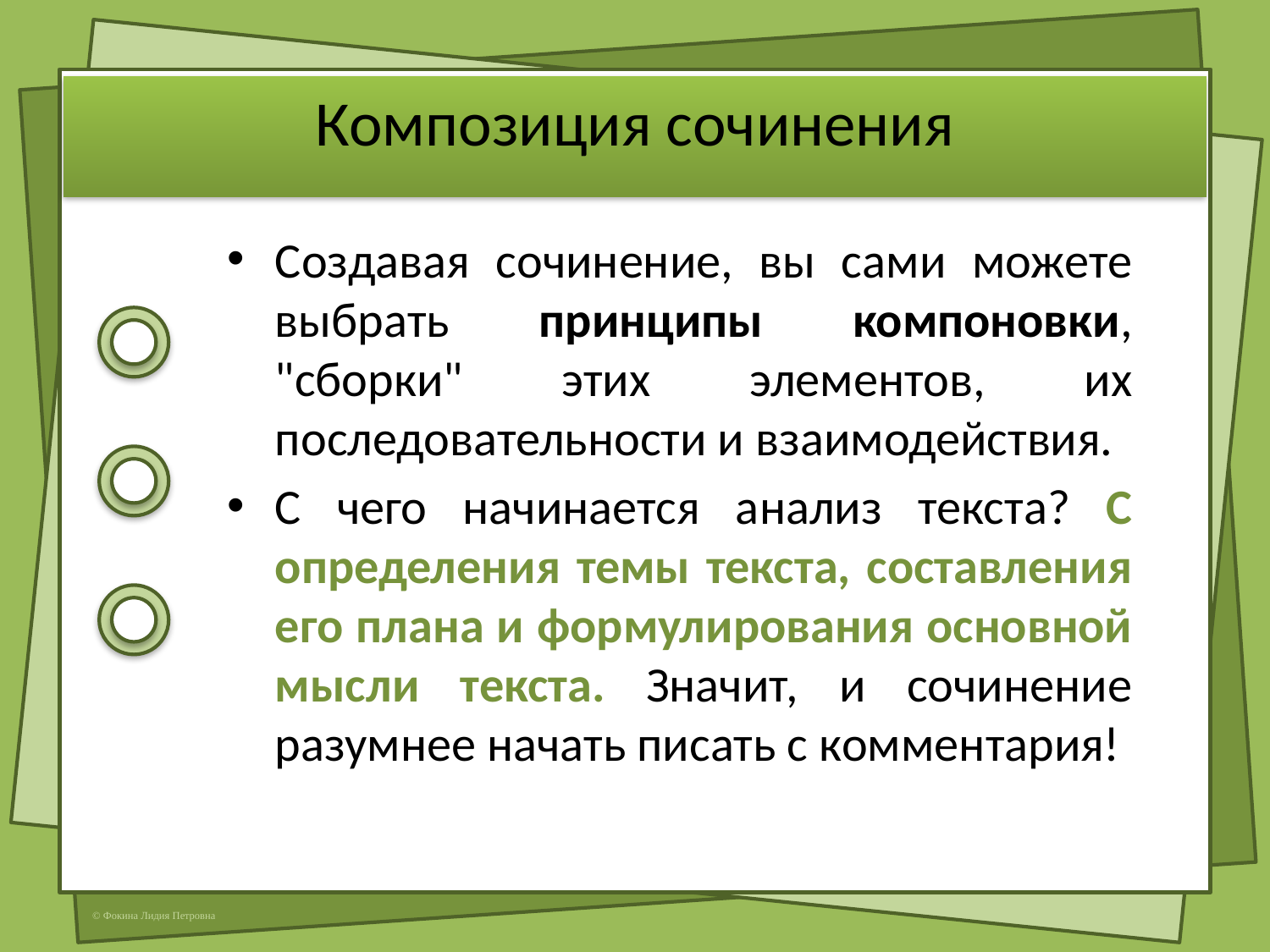

# Композиция сочинения
Создавая сочинение, вы сами можете выбрать принципы компоновки, "сборки" этих элементов, их последовательности и взаимодействия.
С чего начинается анализ текста? С определения темы текста, составления его плана и формулирования основной мысли текста. Значит, и сочинение разумнее начать писать с комментария!